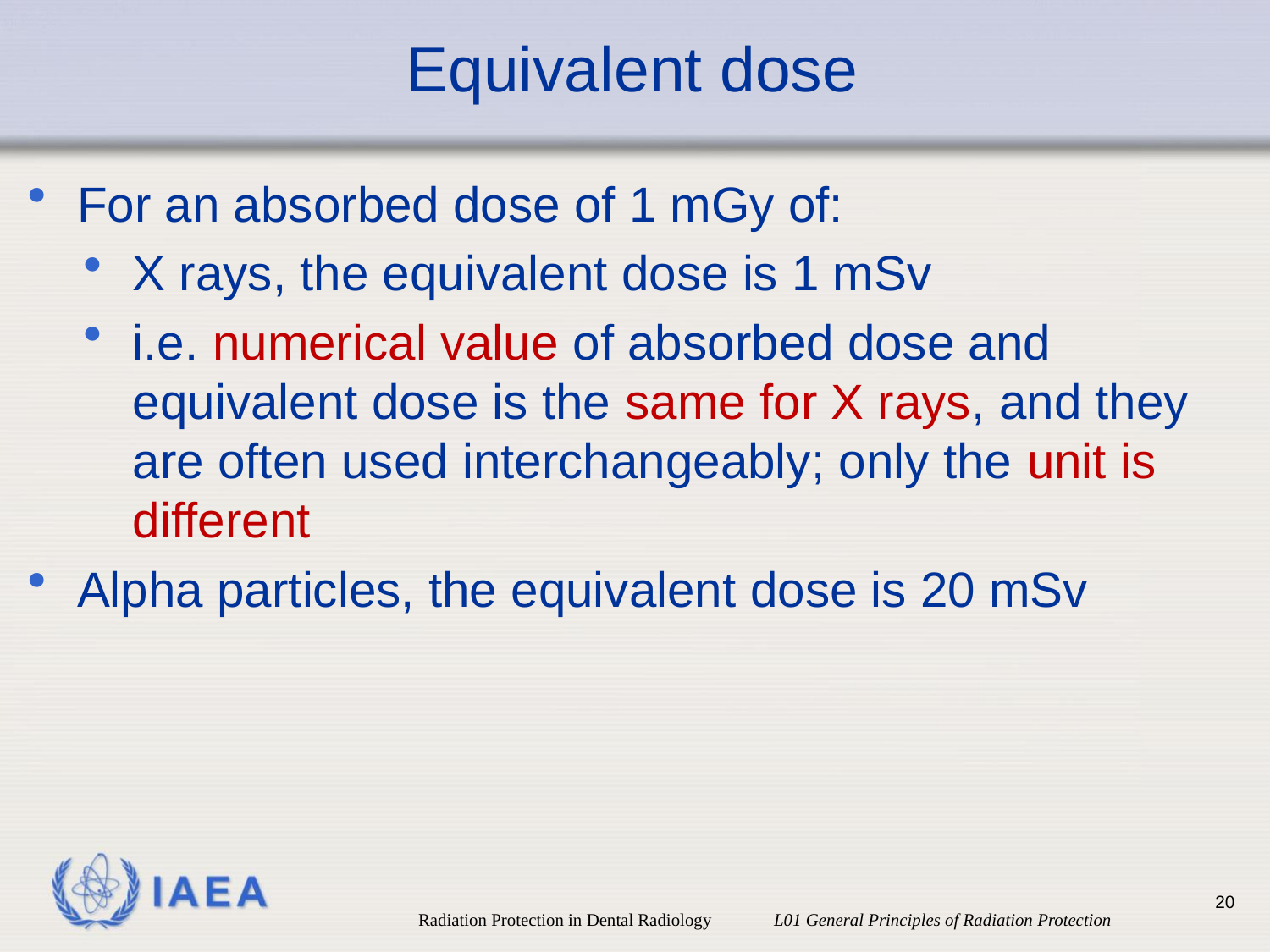

# Equivalent dose
For an absorbed dose of 1 mGy of:
X rays, the equivalent dose is 1 mSv
i.e. numerical value of absorbed dose and equivalent dose is the same for X rays, and they are often used interchangeably; only the unit is different
Alpha particles, the equivalent dose is 20 mSv
20
Radiation Protection in Dental Radiology              L01 General Principles of Radiation Protection